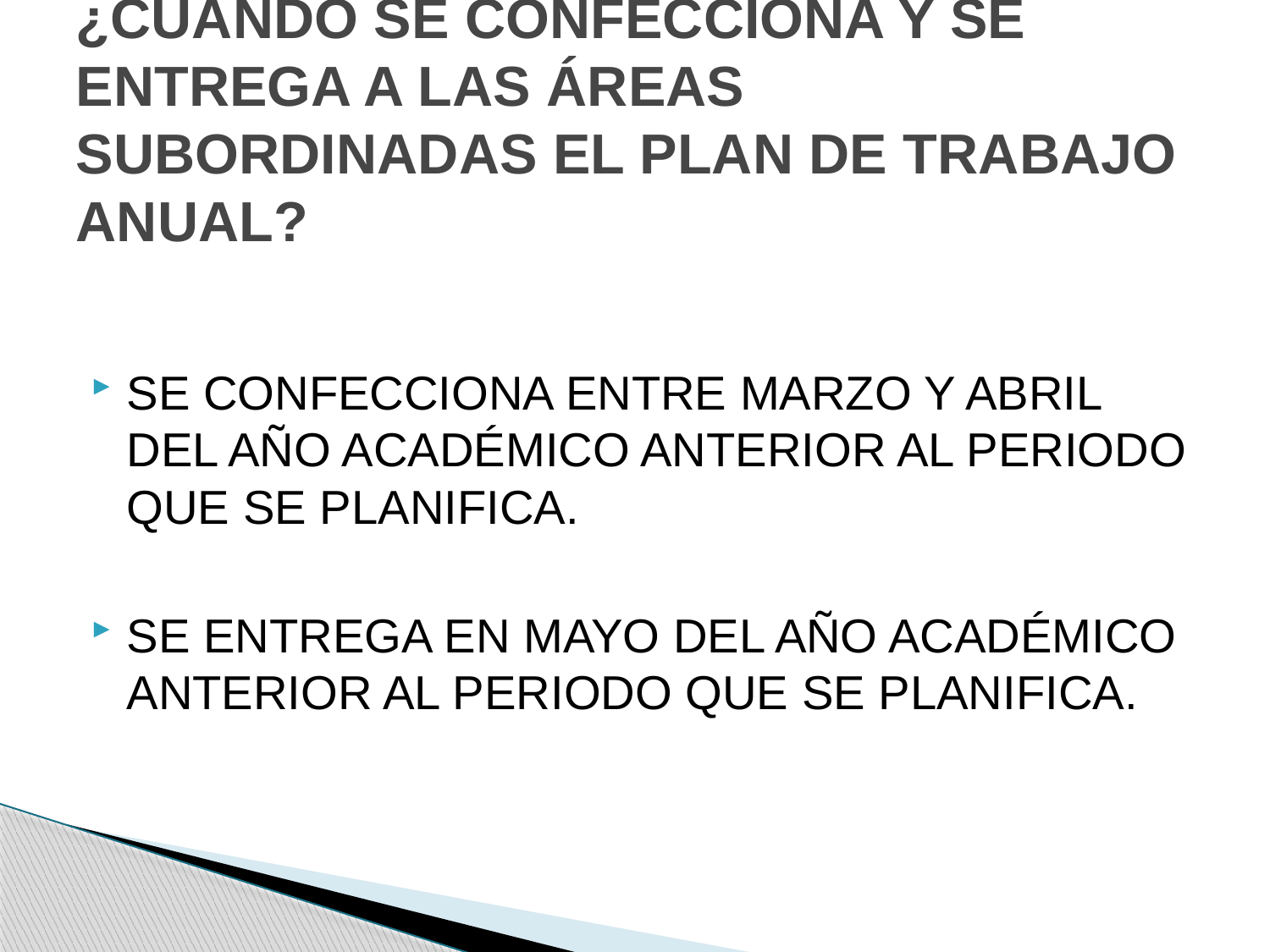

# ¿CUÁNDO SE CONFECCIONA Y SE ENTREGA A LAS ÁREAS SUBORDINADAS EL PLAN DE TRABAJO ANUAL?
SE CONFECCIONA ENTRE MARZO Y ABRIL DEL AÑO ACADÉMICO ANTERIOR AL PERIODO QUE SE PLANIFICA.

SE ENTREGA EN MAYO DEL AÑO ACADÉMICO ANTERIOR AL PERIODO QUE SE PLANIFICA.